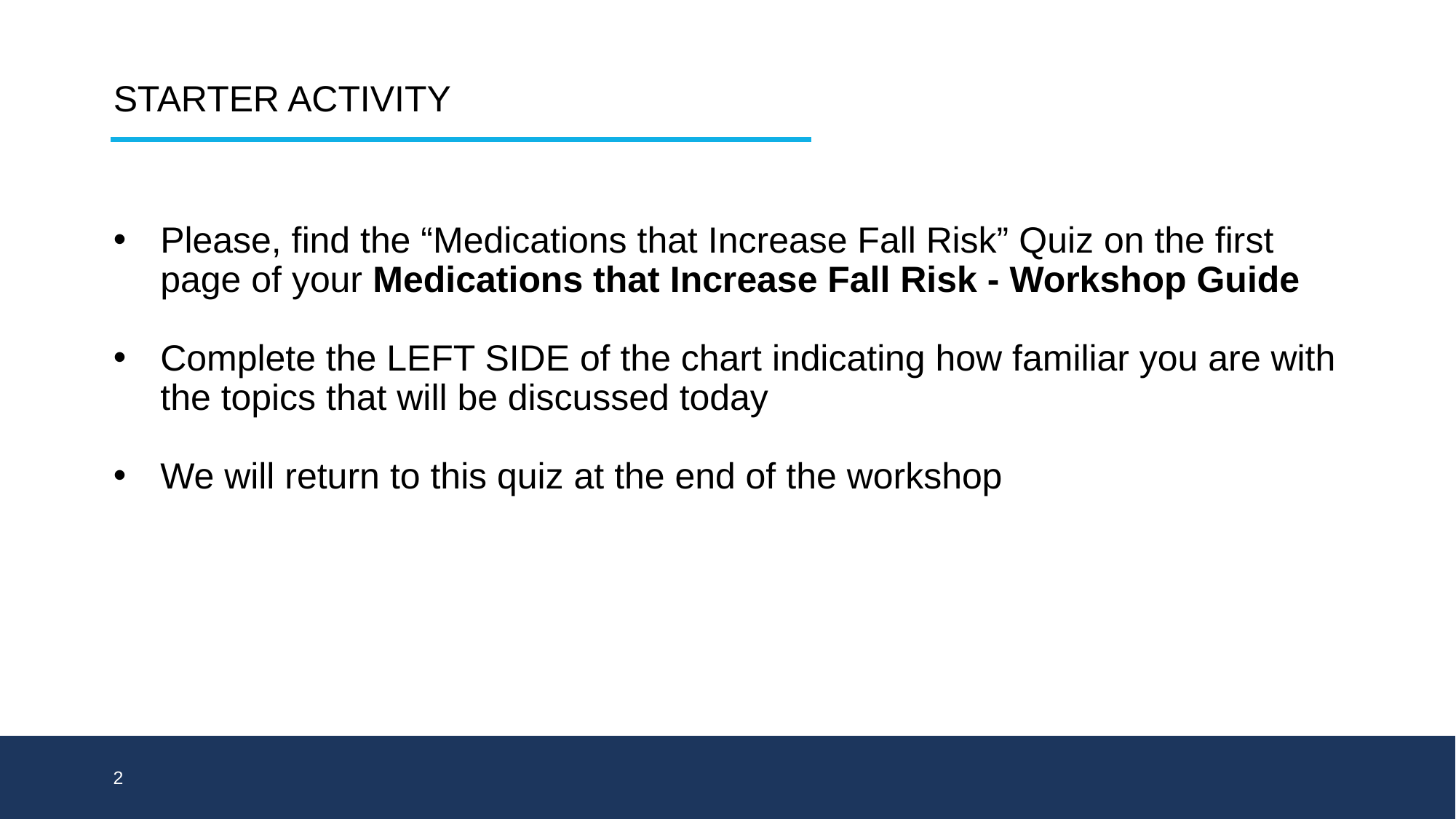

# Starter Activity
Please, find the “Medications that Increase Fall Risk” Quiz on the first page of your Medications that Increase Fall Risk - Workshop Guide

Complete the LEFT SIDE of the chart indicating how familiar you are with the topics that will be discussed today

We will return to this quiz at the end of the workshop